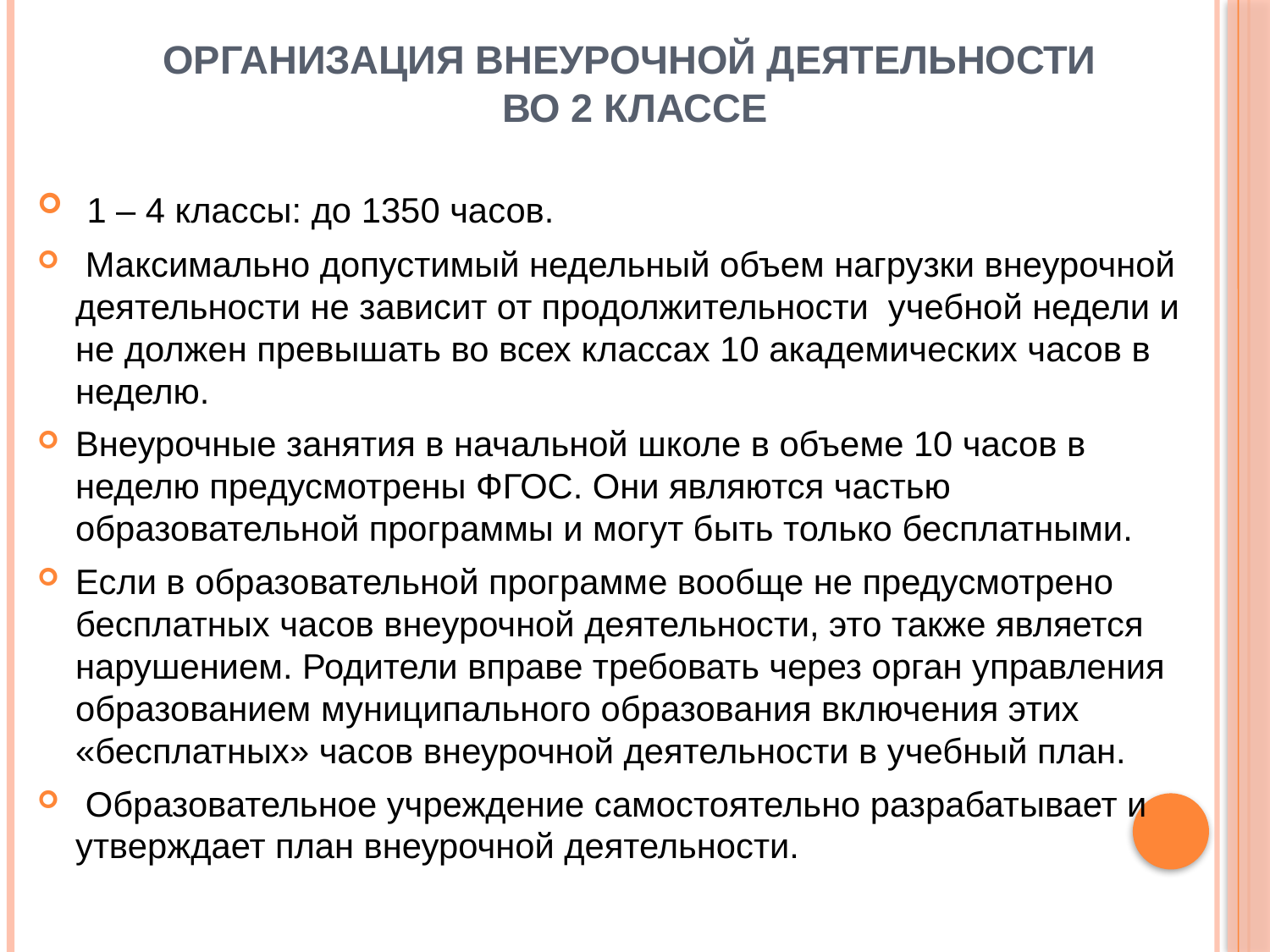

# Организация внеурочной деятельности во 2 классе
 1 – 4 классы: до 1350 часов.
 Максимально допустимый недельный объем нагрузки внеурочной деятельности не зависит от продолжительности  учебной недели и не должен превышать во всех классах 10 академических часов в неделю.
Внеурочные занятия в начальной школе в объеме 10 часов в неделю предусмотрены ФГОС. Они являются частью образовательной программы и могут быть только бесплатными.
Если в образовательной программе вообще не предусмотрено бесплатных часов внеурочной деятельности, это также является нарушением. Родители вправе требовать через орган управления образованием муниципального образования включения этих «бесплатных» часов внеурочной деятельности в учебный план.
 Образовательное учреждение самостоятельно разрабатывает и утверждает план внеурочной деятельности.